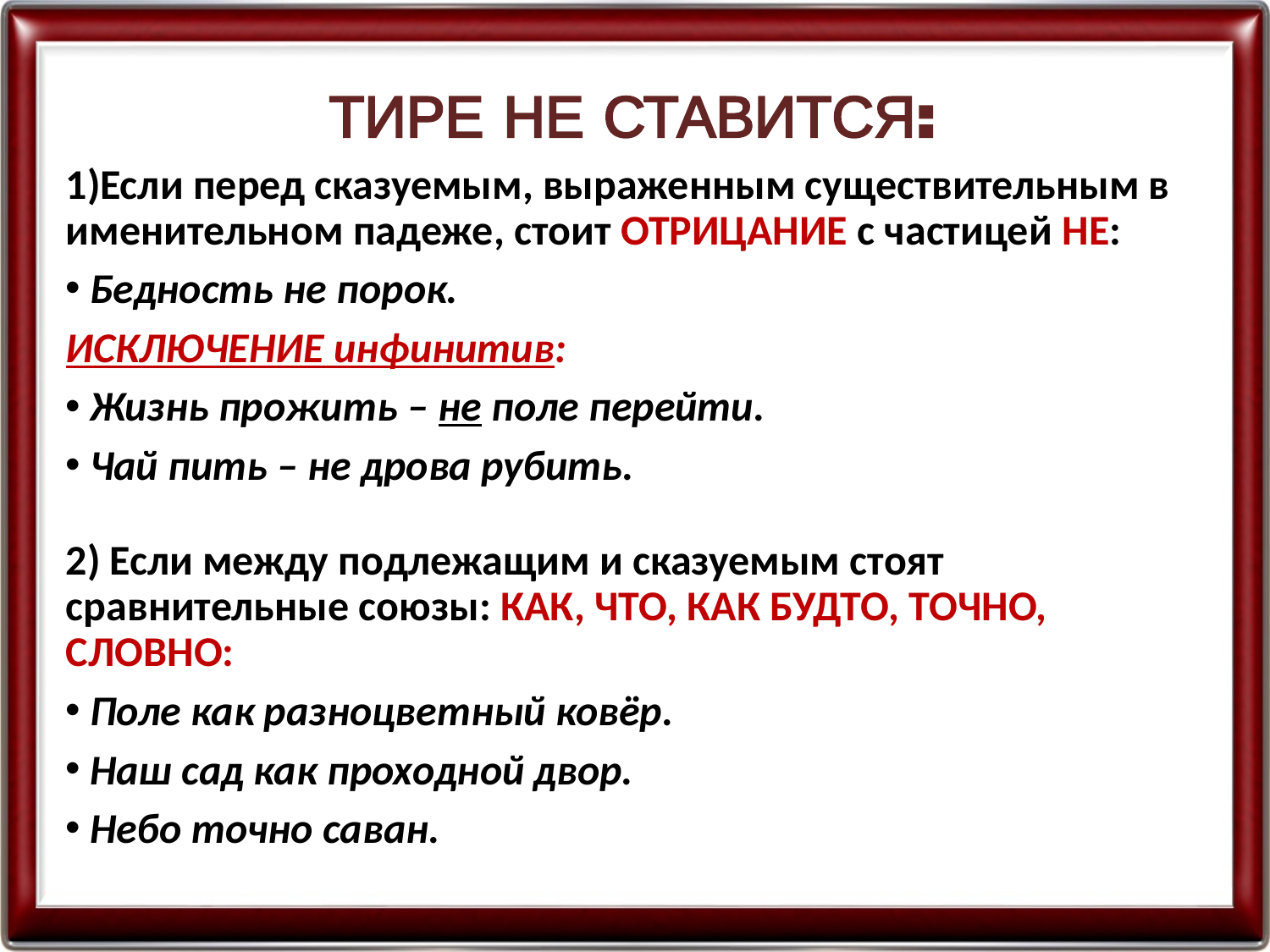

# ТИРЕ НЕ СТАВИТСЯ:
1)Если перед сказуемым, выраженным существительным в именительном падеже, стоит ОТРИЦАНИЕ с частицей НЕ:
Бедность не порок.
ИСКЛЮЧЕНИЕ инфинитив:
Жизнь прожить – не поле перейти.
Чай пить – не дрова рубить.

2) Если между подлежащим и сказуемым стоят сравнительные союзы: КАК, ЧТО, КАК БУДТО, ТОЧНО, СЛОВНО:
Поле как разноцветный ковёр.
Наш сад как проходной двор.
Небо точно саван.